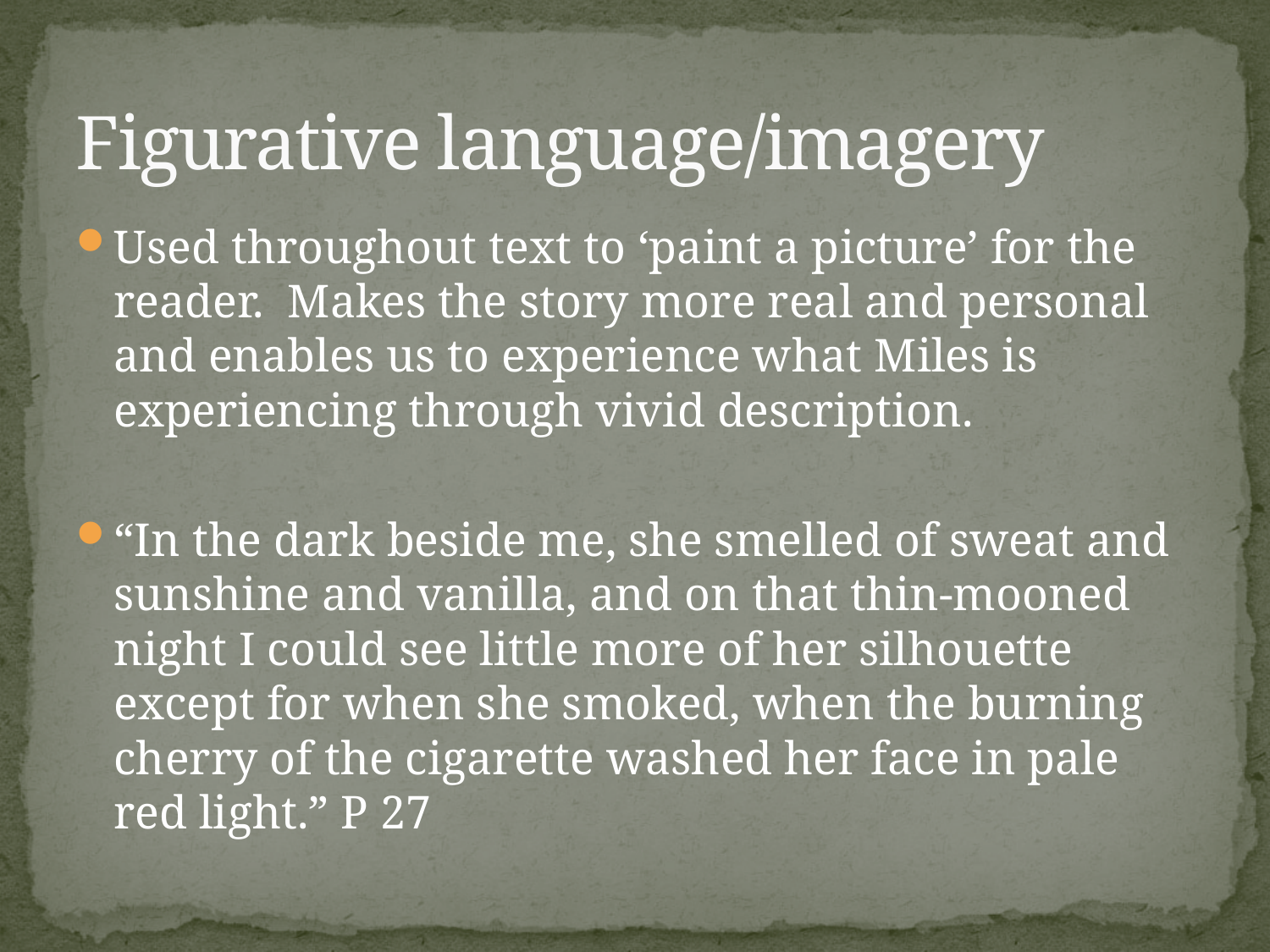

# Figurative language/imagery
Used throughout text to ‘paint a picture’ for the reader.  Makes the story more real and personal and enables us to experience what Miles is experiencing through vivid description.

“In the dark beside me, she smelled of sweat and sunshine and vanilla, and on that thin-mooned night I could see little more of her silhouette except for when she smoked, when the burning cherry of the cigarette washed her face in pale red light.” P 27